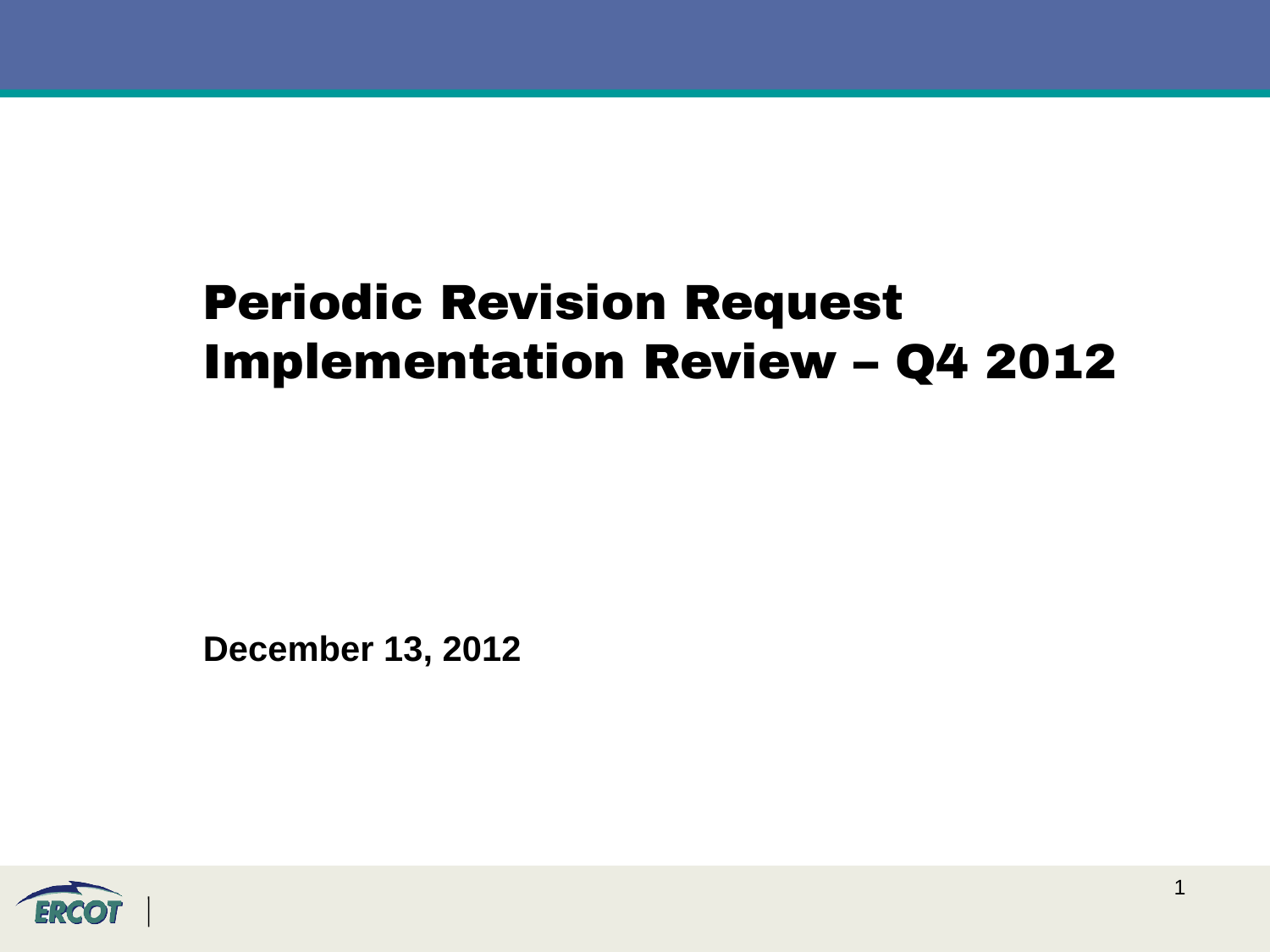

Periodic Revision Request Implementation Review – Q4 2012

December 13, 2012